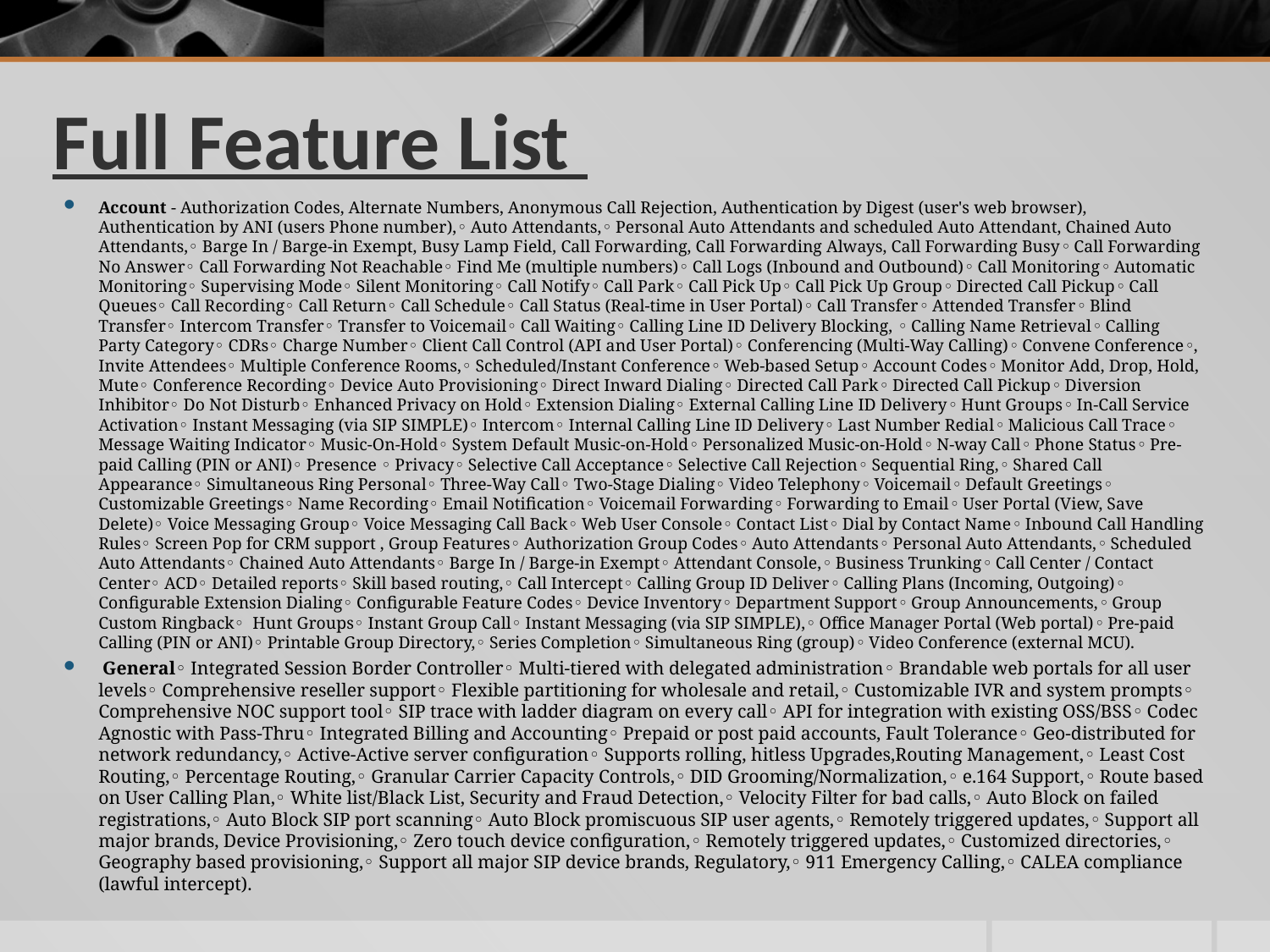

# Full Feature List
Account - Authorization Codes, Alternate Numbers, Anonymous Call Rejection, Authentication by Digest (user's web browser), Authentication by ANI (users Phone number),◦ Auto Attendants,◦ Personal Auto Attendants and scheduled Auto Attendant, Chained Auto Attendants,◦ Barge In / Barge-in Exempt, Busy Lamp Field, Call Forwarding, Call Forwarding Always, Call Forwarding Busy◦ Call Forwarding No Answer◦ Call Forwarding Not Reachable◦ Find Me (multiple numbers)◦ Call Logs (Inbound and Outbound)◦ Call Monitoring◦ Automatic Monitoring◦ Supervising Mode◦ Silent Monitoring◦ Call Notify◦ Call Park◦ Call Pick Up◦ Call Pick Up Group◦ Directed Call Pickup◦ Call Queues◦ Call Recording◦ Call Return◦ Call Schedule◦ Call Status (Real-time in User Portal)◦ Call Transfer◦ Attended Transfer◦ Blind Transfer◦ Intercom Transfer◦ Transfer to Voicemail◦ Call Waiting◦ Calling Line ID Delivery Blocking, ◦ Calling Name Retrieval◦ Calling Party Category◦ CDRs◦ Charge Number◦ Client Call Control (API and User Portal)◦ Conferencing (Multi-Way Calling)◦ Convene Conference◦, Invite Attendees◦ Multiple Conference Rooms,◦ Scheduled/Instant Conference◦ Web-based Setup◦ Account Codes◦ Monitor Add, Drop, Hold, Mute◦ Conference Recording◦ Device Auto Provisioning◦ Direct Inward Dialing◦ Directed Call Park◦ Directed Call Pickup◦ Diversion Inhibitor◦ Do Not Disturb◦ Enhanced Privacy on Hold◦ Extension Dialing◦ External Calling Line ID Delivery◦ Hunt Groups◦ In-Call Service Activation◦ Instant Messaging (via SIP SIMPLE)◦ Intercom◦ Internal Calling Line ID Delivery◦ Last Number Redial◦ Malicious Call Trace◦ Message Waiting Indicator◦ Music-On-Hold◦ System Default Music-on-Hold◦ Personalized Music-on-Hold◦ N-way Call◦ Phone Status◦ Pre-paid Calling (PIN or ANI)◦ Presence ◦ Privacy◦ Selective Call Acceptance◦ Selective Call Rejection◦ Sequential Ring,◦ Shared Call Appearance◦ Simultaneous Ring Personal◦ Three-Way Call◦ Two-Stage Dialing◦ Video Telephony◦ Voicemail◦ Default Greetings◦ Customizable Greetings◦ Name Recording◦ Email Notification◦ Voicemail Forwarding◦ Forwarding to Email◦ User Portal (View, Save Delete)◦ Voice Messaging Group◦ Voice Messaging Call Back◦ Web User Console◦ Contact List◦ Dial by Contact Name◦ Inbound Call Handling Rules◦ Screen Pop for CRM support , Group Features◦ Authorization Group Codes◦ Auto Attendants◦ Personal Auto Attendants,◦ Scheduled Auto Attendants◦ Chained Auto Attendants◦ Barge In / Barge-in Exempt◦ Attendant Console,◦ Business Trunking◦ Call Center / Contact Center◦ ACD◦ Detailed reports◦ Skill based routing,◦ Call Intercept◦ Calling Group ID Deliver◦ Calling Plans (Incoming, Outgoing)◦ Configurable Extension Dialing◦ Configurable Feature Codes◦ Device Inventory◦ Department Support◦ Group Announcements,◦ Group Custom Ringback◦  Hunt Groups◦ Instant Group Call◦ Instant Messaging (via SIP SIMPLE),◦ Office Manager Portal (Web portal)◦ Pre-paid Calling (PIN or ANI)◦ Printable Group Directory,◦ Series Completion◦ Simultaneous Ring (group)◦ Video Conference (external MCU).
 ​​General◦ Integrated Session Border Controller◦ Multi-tiered with delegated administration◦ Brandable web portals for all user levels◦ Comprehensive reseller support◦ Flexible partitioning for wholesale and retail,◦ Customizable IVR and system prompts◦ Comprehensive NOC support tool◦ SIP trace with ladder diagram on every call◦ API for integration with existing OSS/BSS◦ Codec Agnostic with Pass-Thru◦ Integrated Billing and Accounting◦ Prepaid or post paid accounts, Fault Tolerance◦ Geo-distributed for network redundancy,◦ Active-Active server configuration◦ Supports rolling, hitless Upgrades,Routing Management,◦ Least Cost Routing,◦ Percentage Routing,◦ Granular Carrier Capacity Controls,◦ DID Grooming/Normalization,◦ e.164 Support,◦ Route based on User Calling Plan,◦ White list/Black List, Security and Fraud Detection,◦ Velocity Filter for bad calls,◦ Auto Block on failed registrations,◦ Auto Block SIP port scanning◦ Auto Block promiscuous SIP user agents,◦ Remotely triggered updates,◦ Support all major brands, Device Provisioning,◦ Zero touch device configuration,◦ Remotely triggered updates,◦ Customized directories,◦ Geography based provisioning,◦ Support all major SIP device brands, Regulatory,◦ 911 Emergency Calling,◦ CALEA compliance (lawful intercept).​​